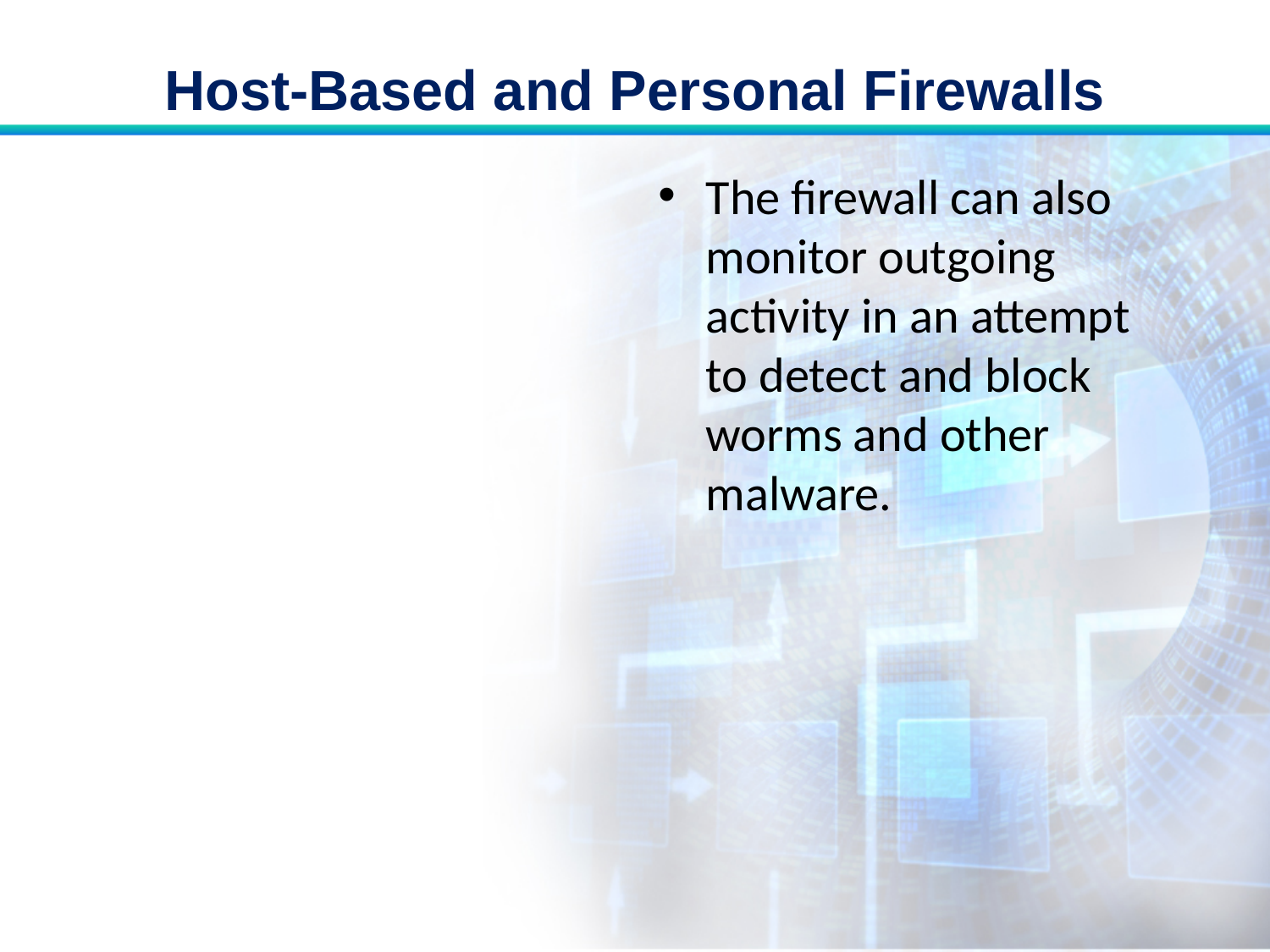

# Host-Based and Personal Firewalls
The firewall can also monitor outgoing activity in an attempt to detect and block worms and other malware.